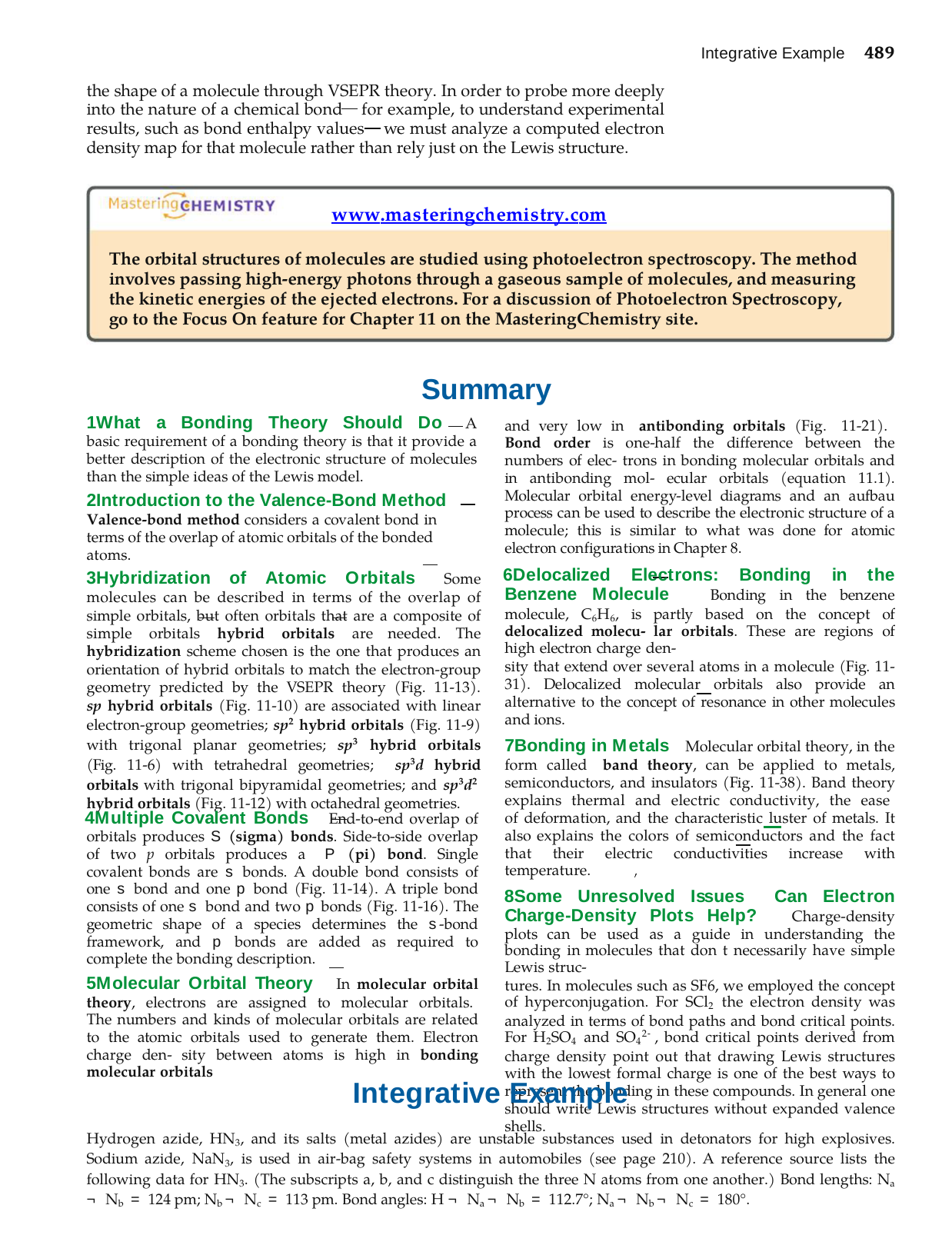

Integrative Example	489

the shape of a molecule through VSEPR theory. In order to probe more deeply into the nature of a chemical bond    for example, to understand experimental results, such as bond enthalpy values    we must analyze a computed electron density map for that molecule rather than rely just on the Lewis structure.

www.masteringchemistry.com

The orbital structures of molecules are studied using photoelectron spectroscopy. The method involves passing high-energy photons through a gaseous sample of molecules, and measuring the kinetic energies of the ejected electrons. For a discussion of Photoelectron Spectroscopy, go to the Focus On feature for Chapter 11 on the MasteringChemistry site.

Summary

What  a  Bonding  Theory  Should  Do   A basic requirement of a bonding theory is that it provide a better description of the electronic structure of molecules than the simple ideas of the Lewis model.
Introduction to the Valence-Bond Method Valence-bond method considers a covalent bond in terms of the overlap of atomic orbitals of the bonded atoms.
Hybridization  of  Atomic  Orbitals   Some molecules can be described in terms of the overlap of simple orbitals, but often orbitals that are a composite of simple    orbitals    hybrid    orbitals    are   needed.   The hybridization scheme chosen is the one that produces an orientation of hybrid orbitals to match the electron-group geometry  predicted  by  the  VSEPR  theory  (Fig.  11-13). sp hybrid orbitals (Fig. 11-10) are associated with linear electron-group geometries; sp2  hybrid orbitals (Fig. 11-9) with  trigonal  planar  geometries;  sp3   hybrid  orbitals (Fig. 11-6) with tetrahedral geometries;  sp3d hybrid orbitals with trigonal bipyramidal geometries; and sp3d2  hybrid orbitals (Fig. 11-12) with octahedral geometries.
and very low in  antibonding orbitals (Fig.  11-21).  Bond order is one-half the difference between the numbers of elec- trons in bonding molecular orbitals and in antibonding mol- ecular orbitals (equation 11.1). Molecular orbital energy-level diagrams and an aufbau process can be used to describe the electronic structure of a molecule; this is similar to what was done for atomic electron configurations in Chapter 8.
Delocalized   Electrons:   Bonding   in   the Benzene Molecule   Bonding in the benzene molecule, C6H6, is partly based on the concept of delocalized molecu- lar orbitals. These are regions of high electron charge den-
sity that extend over several atoms in a molecule (Fig. 11-31). Delocalized molecular orbitals also provide an alternative to the concept of resonance in other molecules and ions.
Bonding in Metals   Molecular orbital theory, in the form called  band theory, can be applied to metals, semiconductors, and insulators (Fig. 11-38). Band theory explains  thermal  and  electric  conductivity,  the  ease  of deformation, and the characteristic luster of metals. It also explains the colors of semiconductors and the fact that their electric conductivities increase with temperature.
Some  Unresolved  Issues    Can  Electron Charge-Density Plots Help?   Charge-density plots can be used as a guide in understanding the bonding in molecules that don t necessarily have simple Lewis struc-
tures. In molecules such as SF6, we employed the concept of hyperconjugation. For SCl2  the electron density was analyzed in terms of bond paths and bond critical points. For H2SO4  and SO42-, bond critical points derived from charge density point out that drawing Lewis structures with the lowest formal charge is one of the best ways to represent the bonding in these compounds. In general one should write Lewis structures without expanded valence shells.

Multiple Covalent Bonds   End-to-end overlap of orbitals produces S (sigma) bonds. Side-to-side overlap of two p orbitals produces a  P (pi) bond. Single covalent bonds are s bonds. A double bond consists of one s bond and one p bond (Fig. 11-14). A triple bond consists of one s bond and two p bonds (Fig. 11-16). The geometric shape of a species determines the s-bond framework, and p bonds are added as required to complete the bonding description.
Molecular Orbital Theory   In molecular orbital theory,  electrons  are  assigned  to  molecular  orbitals.  The numbers and kinds of molecular orbitals are related to the atomic orbitals used to generate them. Electron charge den- sity between atoms is high in bonding molecular orbitals

Integrative Example
Hydrogen azide, HN3, and its salts (metal azides) are unstable substances used in detonators for high explosives. Sodium azide, NaN3, is used in air-bag safety systems in automobiles (see page 210). A reference source lists the following data for HN3. (The subscripts a, b, and c distinguish the three N atoms from one another.) Bond lengths: Na ¬ Nb  =  124 pm; Nb ¬ Nc  =  113 pm. Bond angles: H ¬ Na ¬ Nb  =  112.7°; Na ¬ Nb ¬ Nc  =  180°.